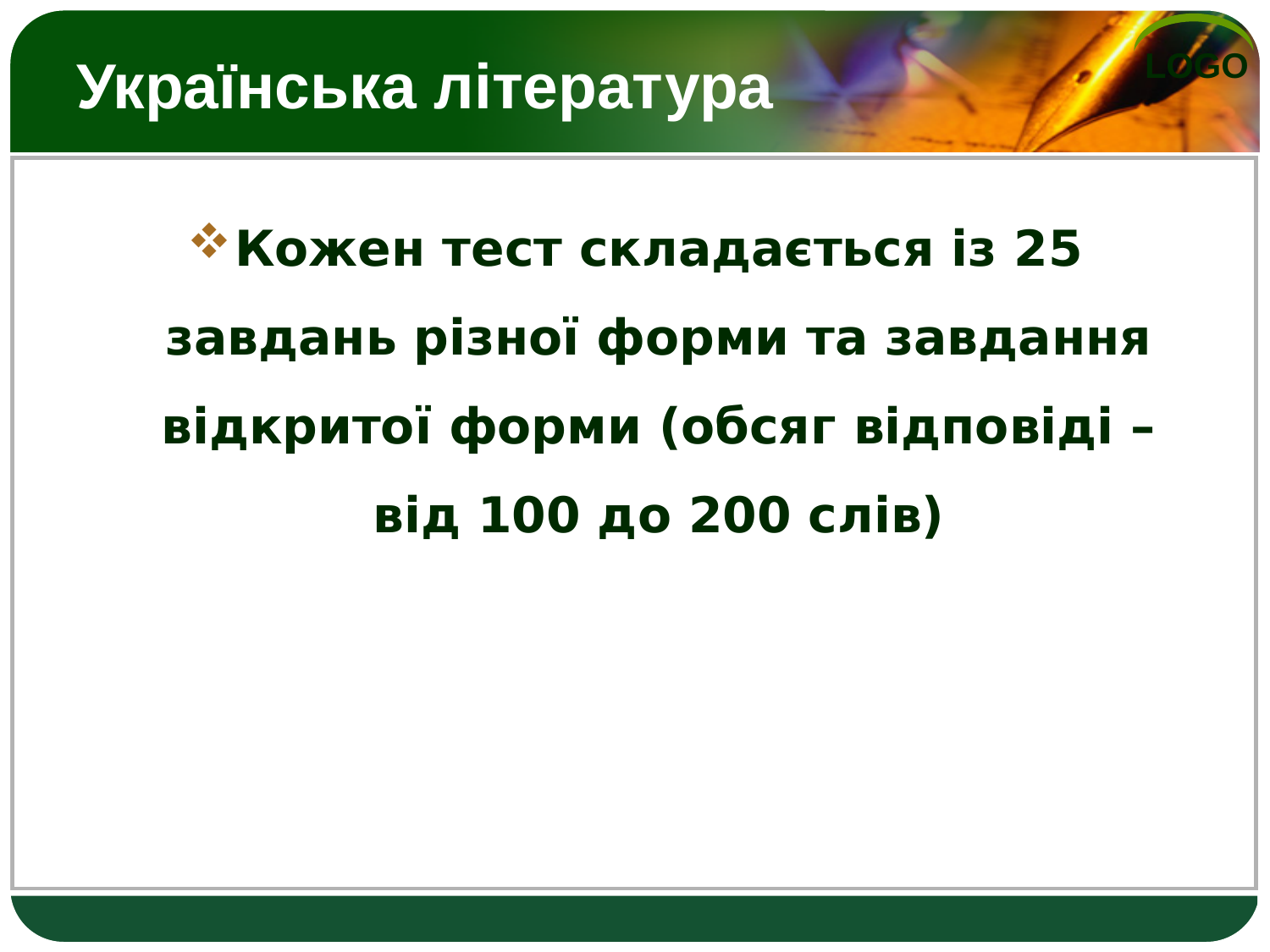

# Українська література
Кожен тест складається із 25 завдань різної форми та завдання відкритої форми (обсяг відповіді – від 100 до 200 слів)